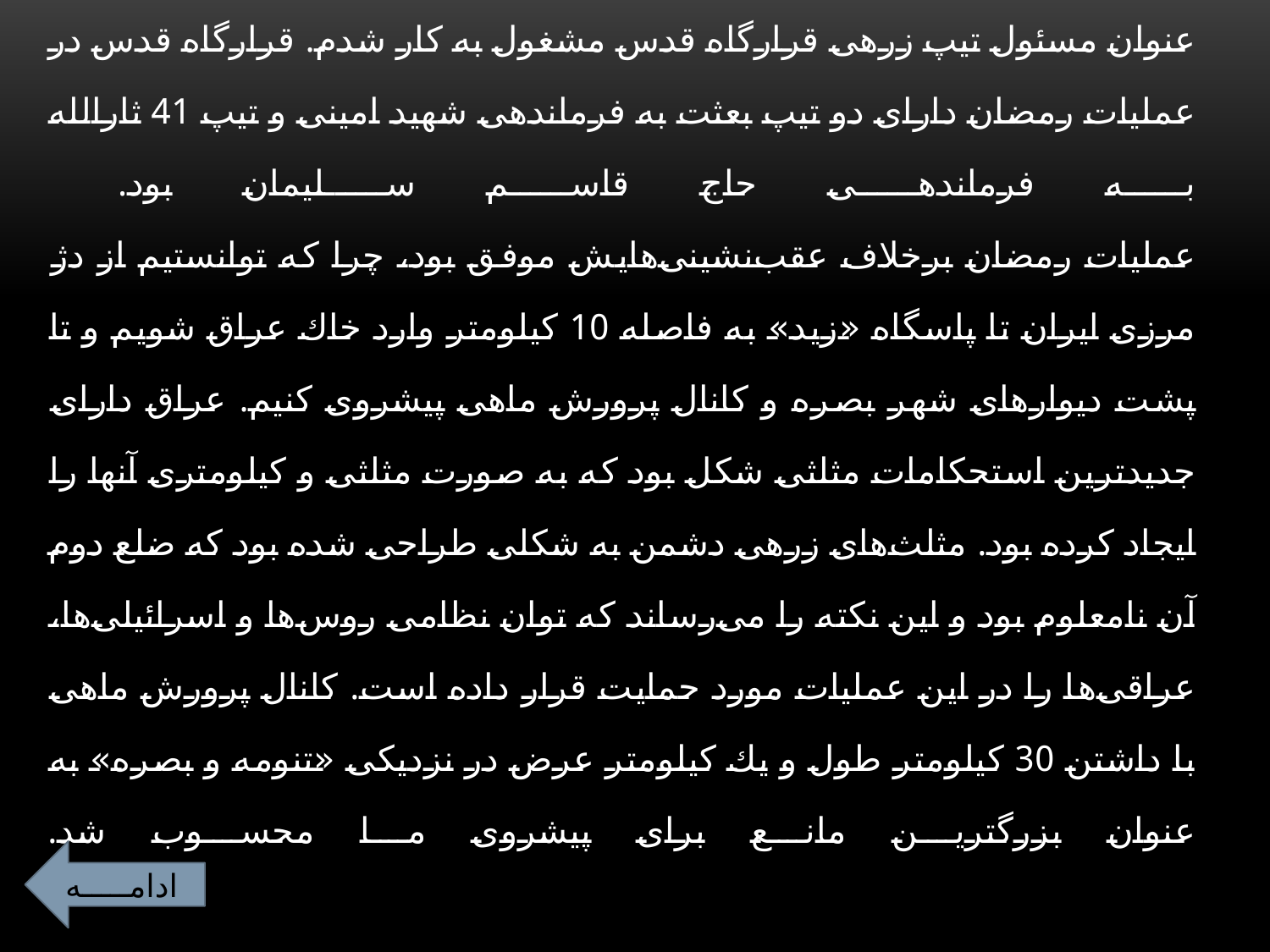

عملیات رمضان دارای قرارگاه‌های «قدس، فجر، فتح و نصر» بود و من به عنوان مسئول تیپ زرهی قرارگاه قدس مشغول به كار شدم. قرارگاه قدس در عملیات رمضان دارای دو تیپ بعثت به فرماندهی شهید امینی و تیپ 41 ثارالله به فرماندهی حاج قاسم سلیمان بود.
عملیات رمضان برخلاف عقب‌نشینی‌هایش موفق بود، چرا كه توانستیم از دژ مرزی ایران تا پاسگاه «زید» به فاصله 10 كیلومتر وارد خاك عراق شویم و تا پشت دیوارهای شهر بصره و كانال پرورش ماهی پیشروی كنیم. عراق دارای جدید‌ترین استحكامات مثلثی شكل بود كه به صورت مثلثی و كیلومتری آنها را ایجاد كرده بود. مثلث‌های زرهی دشمن به شكلی طراحی شده بود كه ضلع دوم آن نامعلوم بود و این نكته را می‌رساند كه توان نظامی روس‌ها و اسرائیلی‌ها، عراقی‌ها را در این عملیات مورد حمایت قرار داده است. كانال پرورش ماهی با داشتن 30 كیلومتر طول و یك كیلومتر عرض در نزدیكی «تنومه و بصره» به عنوان بزرگترین مانع برای پیشروی ما محسوب شد.
ادامـــــه